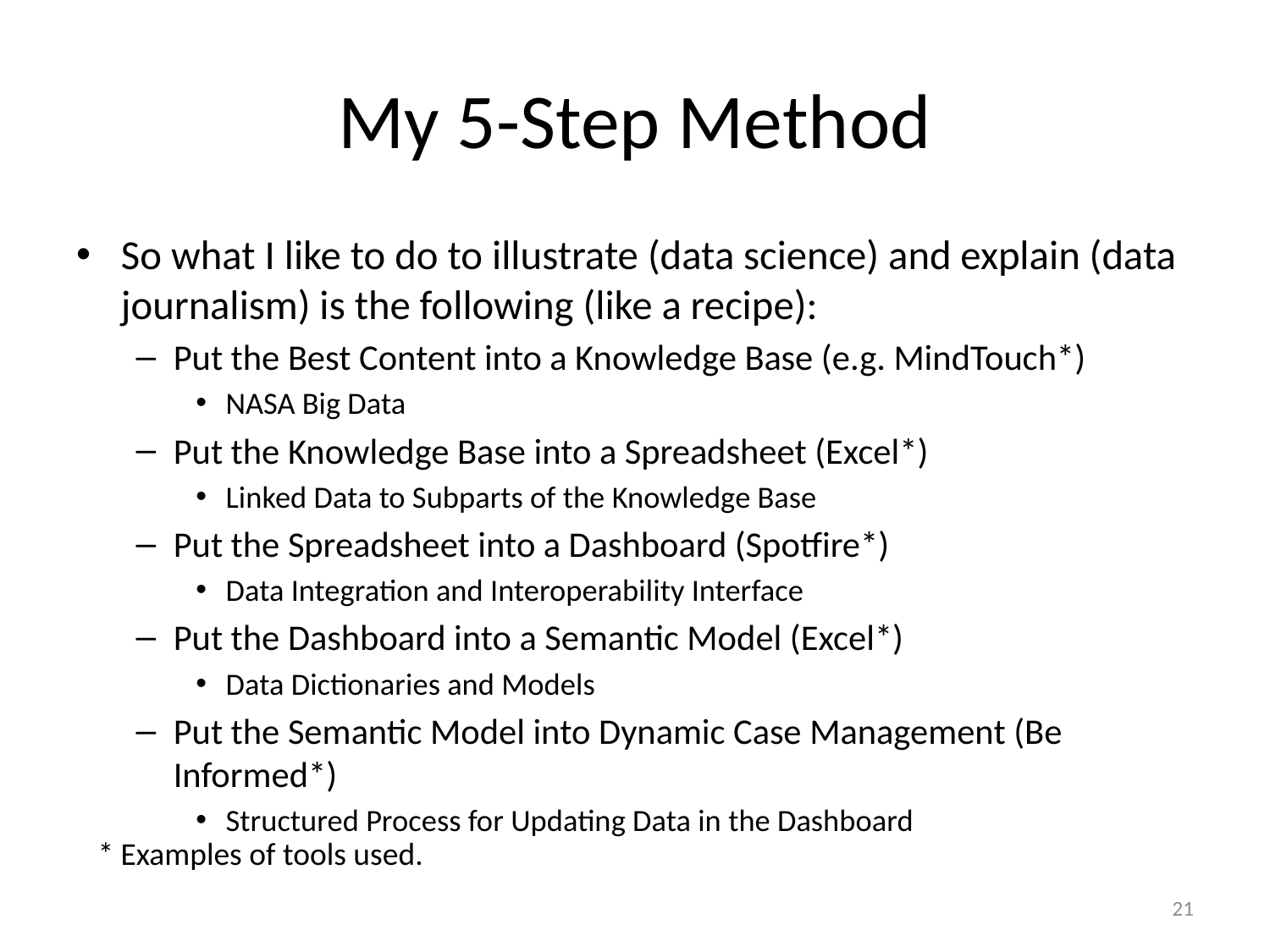

# My 5-Step Method
So what I like to do to illustrate (data science) and explain (data journalism) is the following (like a recipe):
Put the Best Content into a Knowledge Base (e.g. MindTouch*)
NASA Big Data
Put the Knowledge Base into a Spreadsheet (Excel*)
Linked Data to Subparts of the Knowledge Base
Put the Spreadsheet into a Dashboard (Spotfire*)
Data Integration and Interoperability Interface
Put the Dashboard into a Semantic Model (Excel*)
Data Dictionaries and Models
Put the Semantic Model into Dynamic Case Management (Be Informed*)
Structured Process for Updating Data in the Dashboard
* Examples of tools used.
21